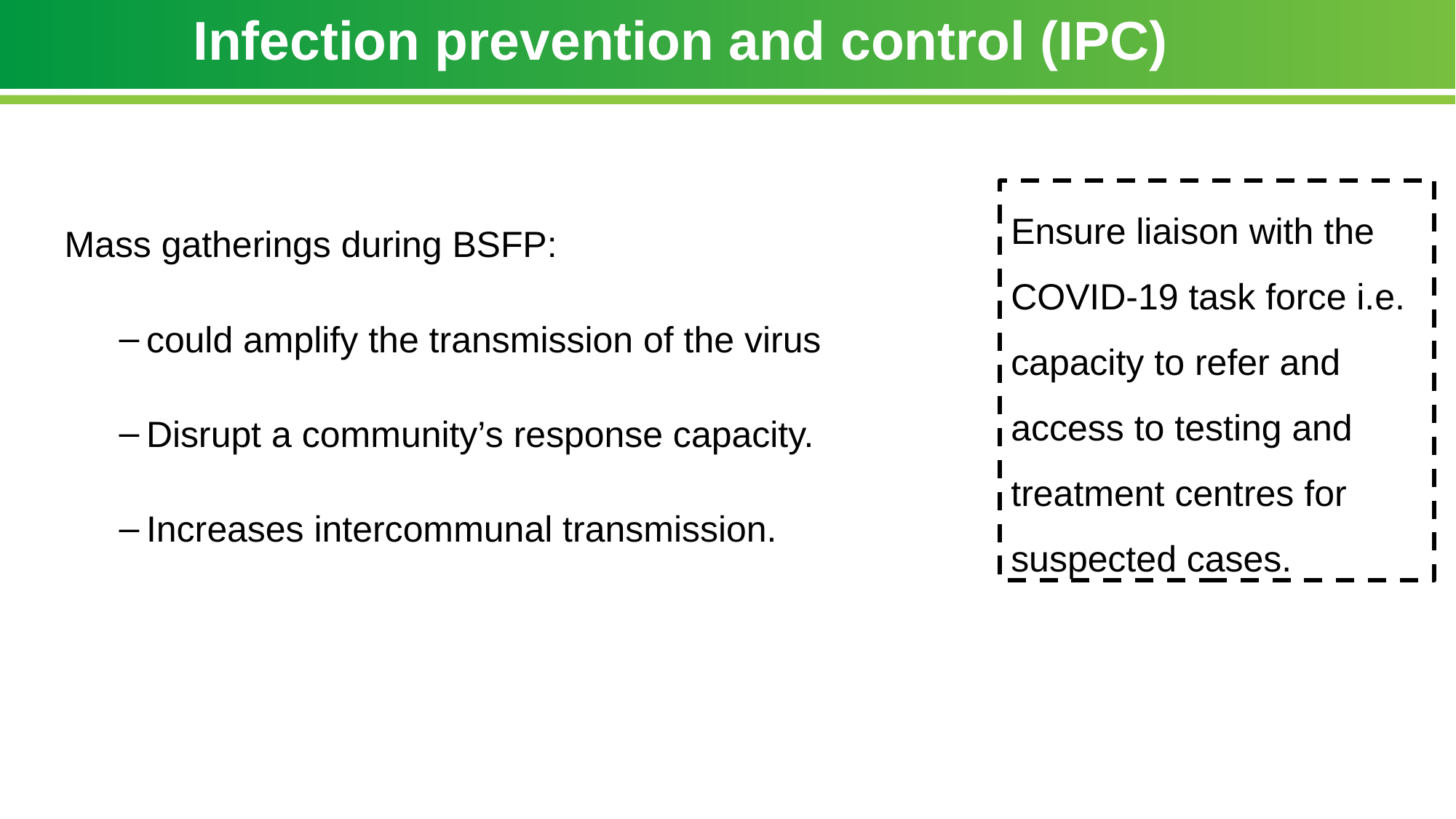

# Infection prevention and control (IPC)
Mass gatherings during BSFP:
could amplify the transmission of the virus
Disrupt a community’s response capacity.
Increases intercommunal transmission.

Ensure liaison with the COVID-19 task force i.e. capacity to refer and access to testing and treatment centres for suspected cases.